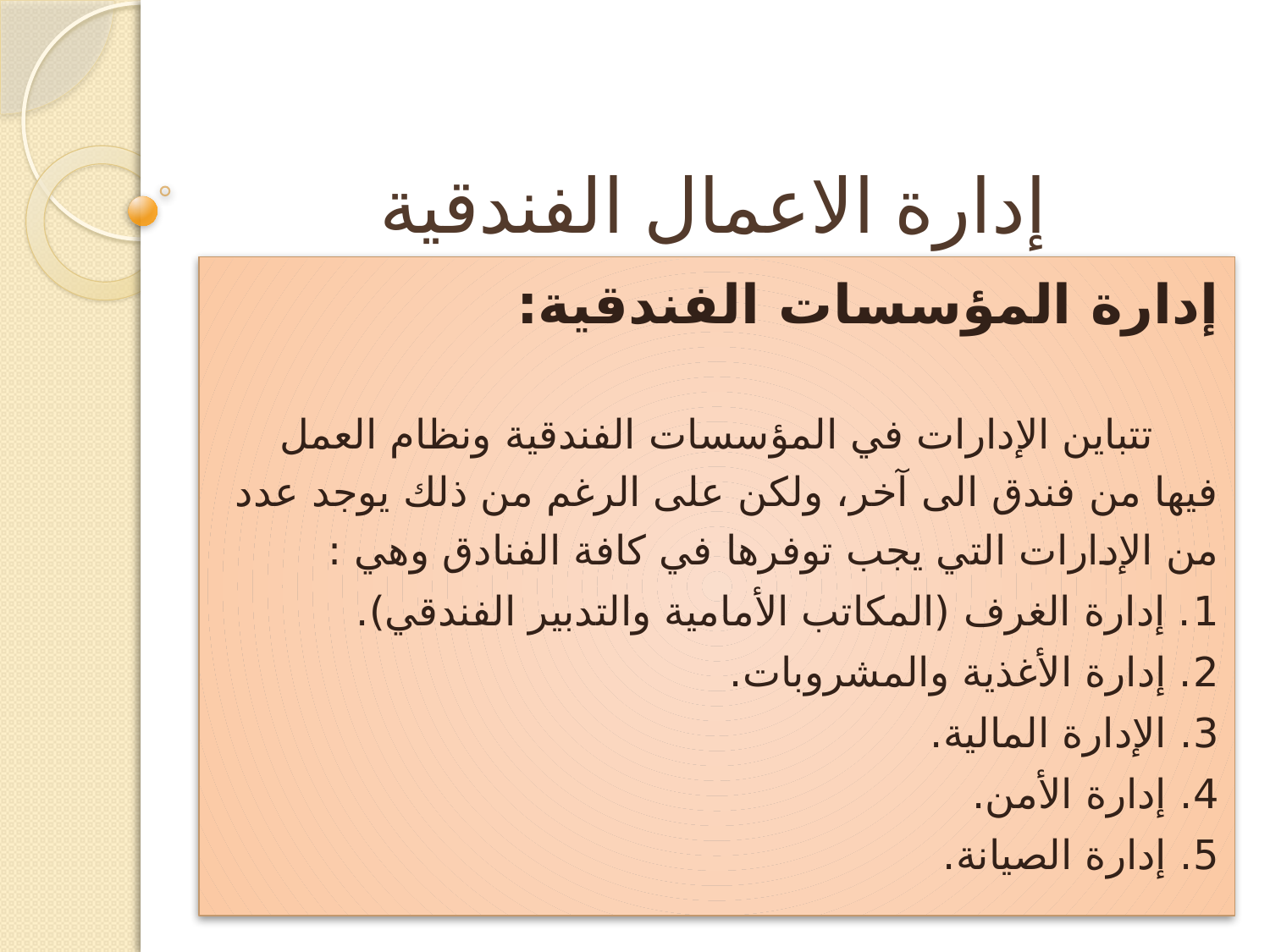

# إدارة الاعمال الفندقية
إدارة المؤسسات الفندقية:

     تتباين الإدارات في المؤسسات الفندقية ونظام العمل فيها من فندق الى آخر، ولكن على الرغم من ذلك يوجد عدد من الإدارات التي يجب توفرها في كافة الفنادق وهي :
1. إدارة الغرف (المكاتب الأمامية والتدبير الفندقي).
2. إدارة الأغذية والمشروبات.
3. الإدارة المالية.
4. إدارة الأمن.
5. إدارة الصيانة.